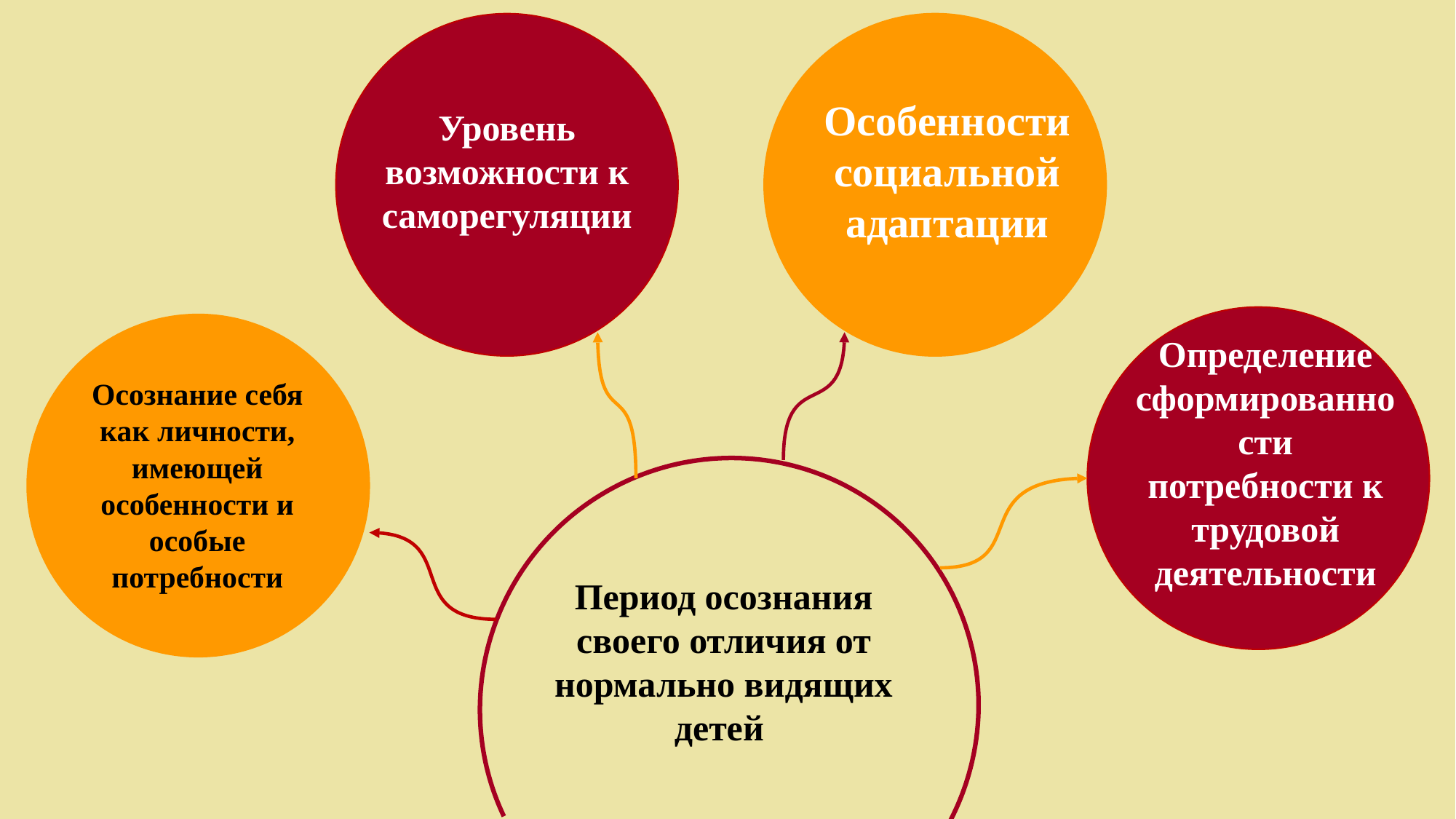

Особенности социальной адаптации
Уровень возможности к саморегуляции

Определение сформированности потребности к трудовой деятельности
Осознание себя как личности, имеющей особенности и особые потребности

Период осознания своего отличия от нормально видящих детей